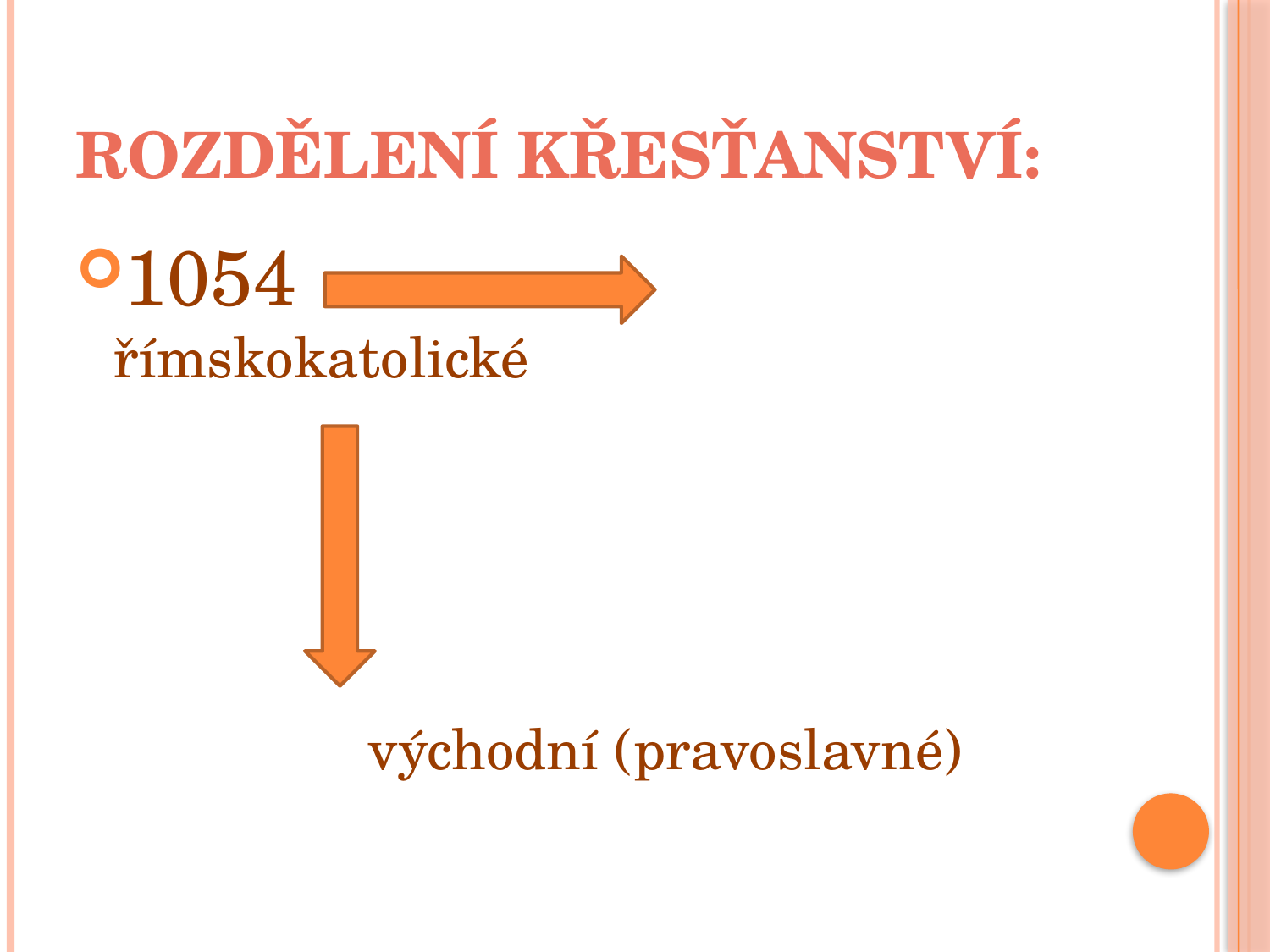

# Rozdělení křesťanství:
1054                  římskokatolické

			východní (pravoslavné)